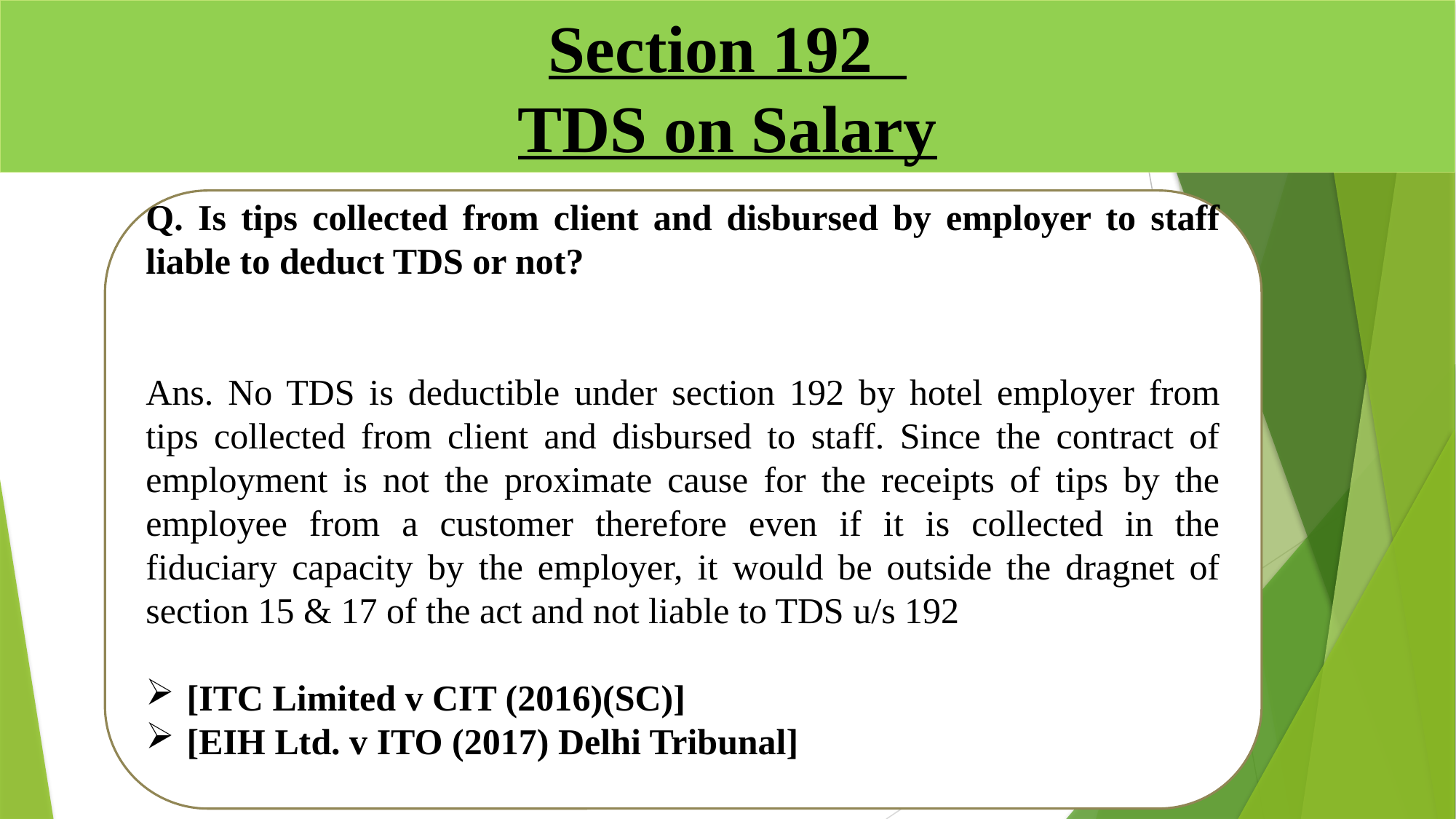

# Section 192 TDS on Salary
Q. Is tips collected from client and disbursed by employer to staff liable to deduct TDS or not?

Ans. No TDS is deductible under section 192 by hotel employer from tips collected from client and disbursed to staff. Since the contract of employment is not the proximate cause for the receipts of tips by the employee from a customer therefore even if it is collected in the fiduciary capacity by the employer, it would be outside the dragnet of section 15 & 17 of the act and not liable to TDS u/s 192

[ITC Limited v CIT (2016)(SC)]
[EIH Ltd. v ITO (2017) Delhi Tribunal]